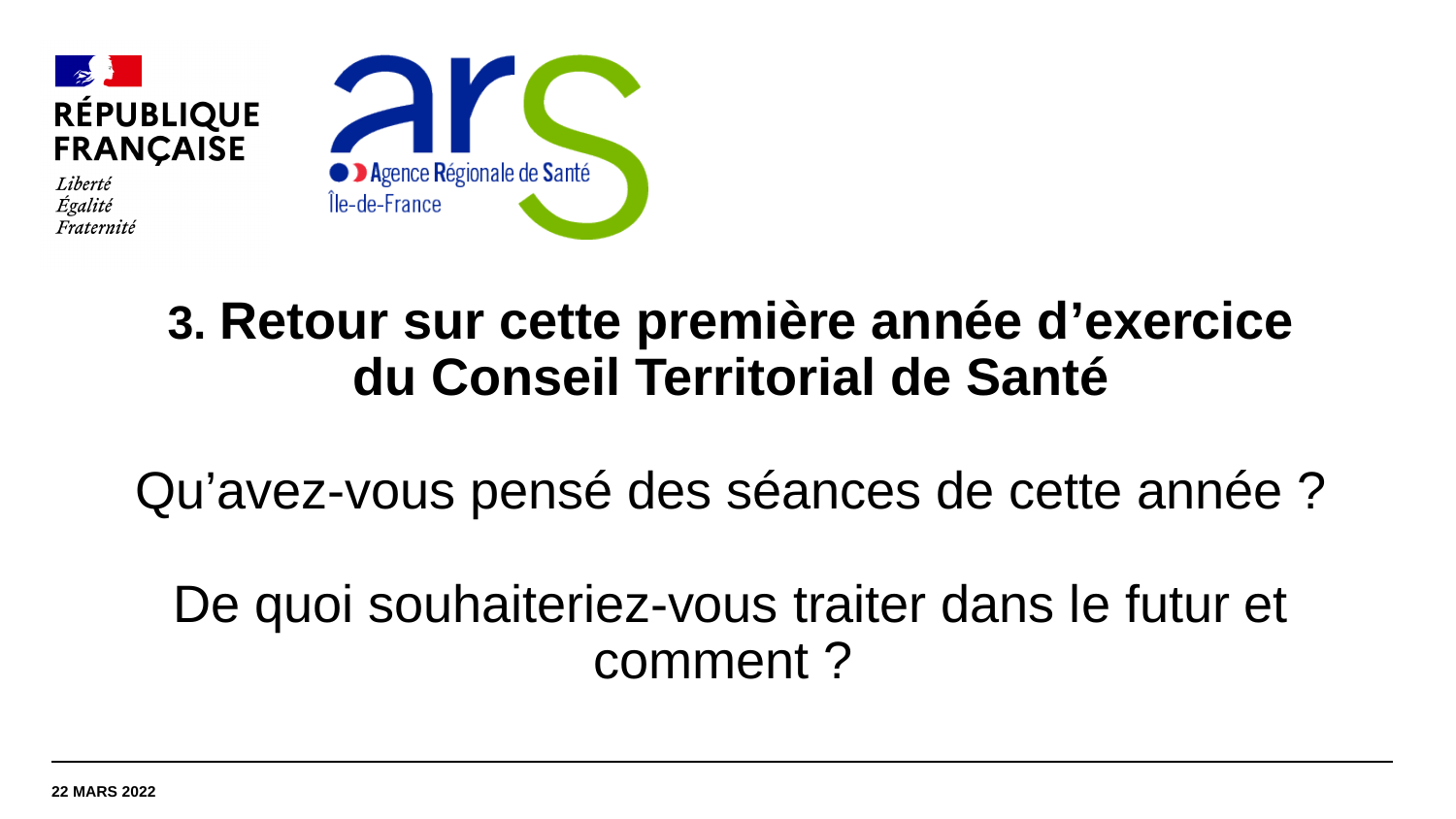

3. Retour sur cette première année d’exercice du Conseil Territorial de Santé
Qu’avez-vous pensé des séances de cette année ?
De quoi souhaiteriez-vous traiter dans le futur et comment ?
22 MARS 2022